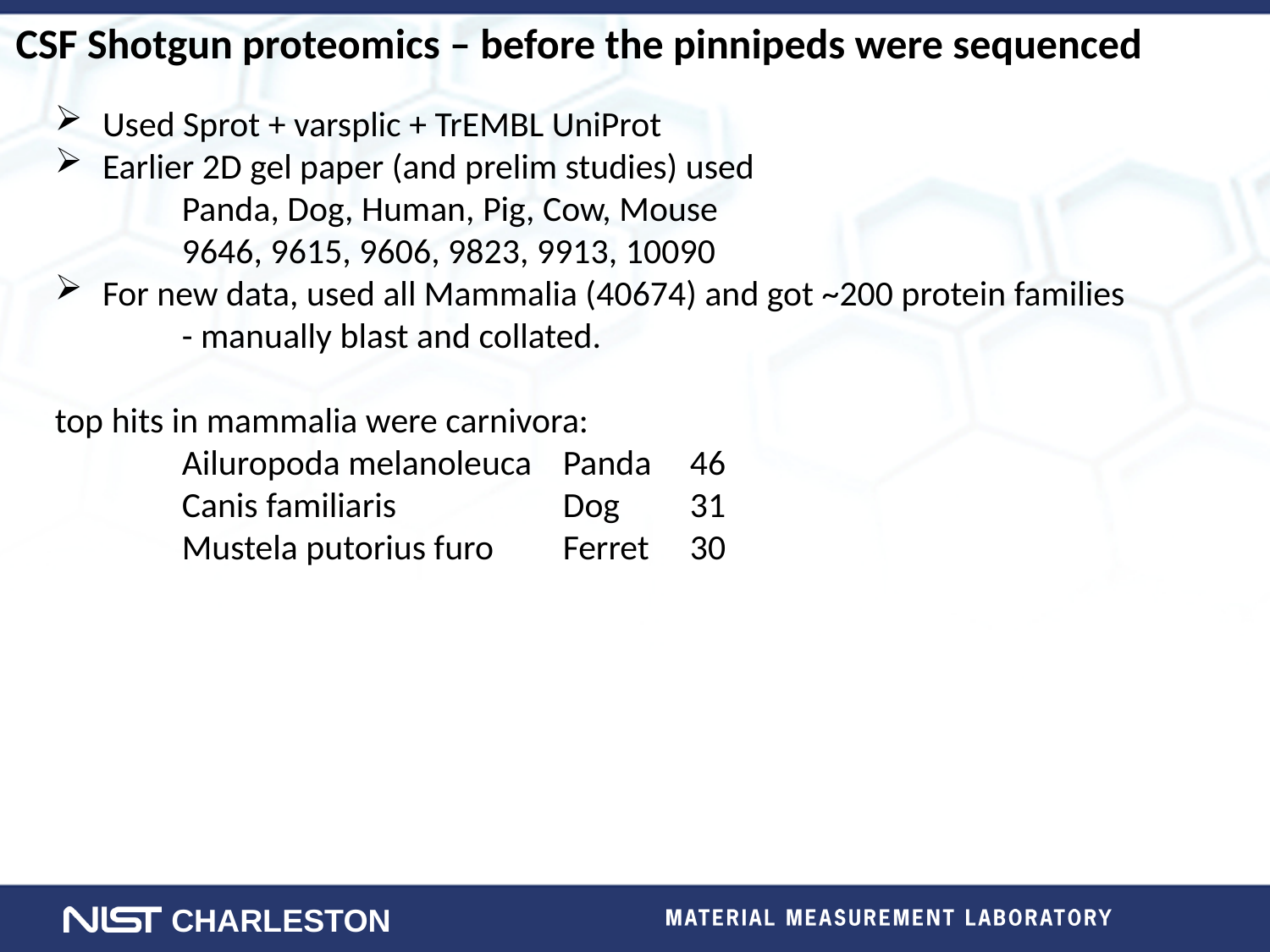

CSF Shotgun proteomics – before the pinnipeds were sequenced
Used Sprot + varsplic + TrEMBL UniProt
Earlier 2D gel paper (and prelim studies) used
	Panda, Dog, Human, Pig, Cow, Mouse
	9646, 9615, 9606, 9823, 9913, 10090
For new data, used all Mammalia (40674) and got ~200 protein families
	- manually blast and collated.

top hits in mammalia were carnivora:
Ailuropoda melanoleuca	Panda	46
Canis familiaris		Dog	31
Mustela putorius furo	Ferret	30